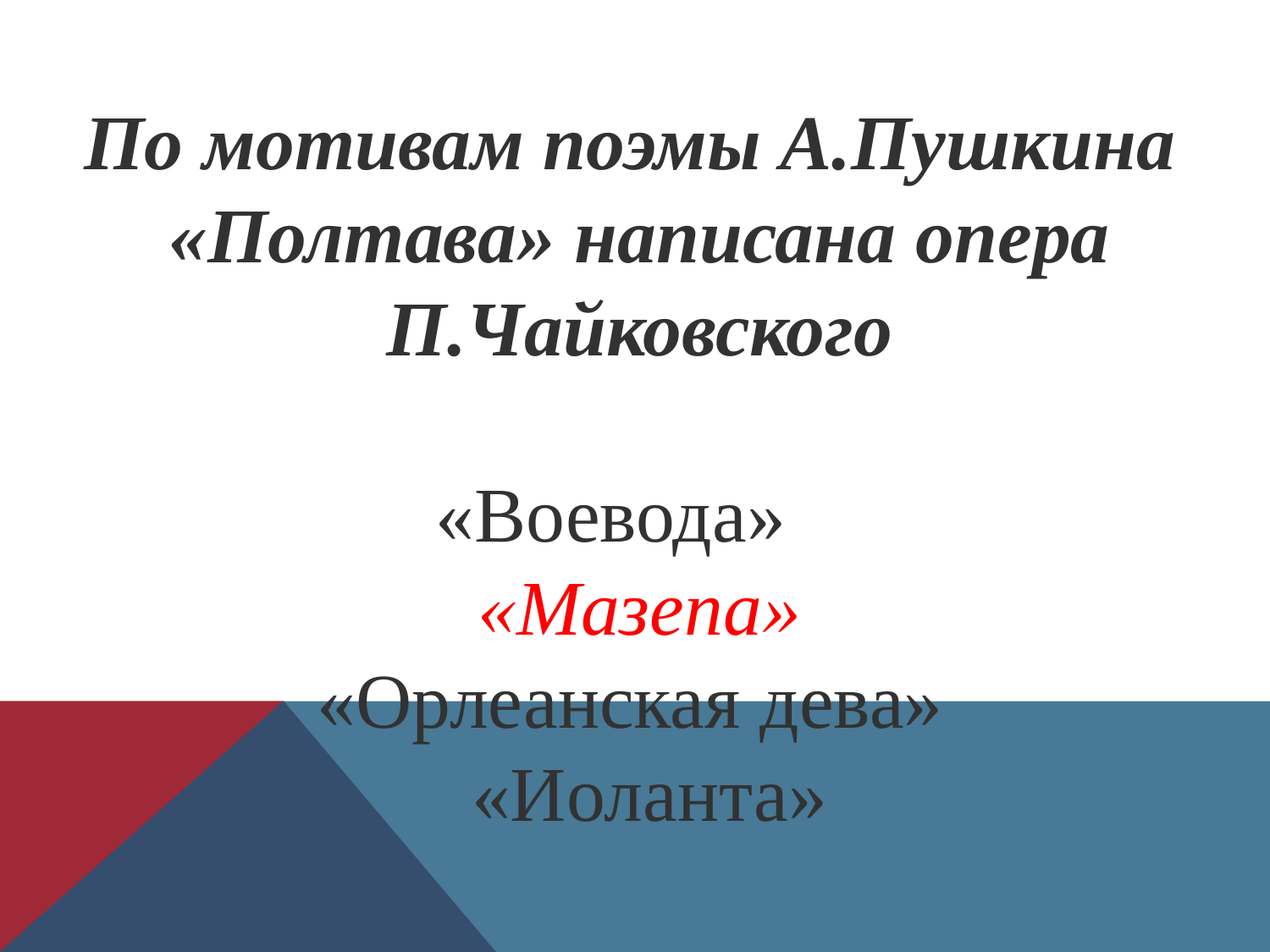

По мотивам поэмы А.Пушкина
«Полтава» написана опера
 П.Чайковского
«Воевода»
 «Мазепа»
«Орлеанская дева»
 «Иоланта»